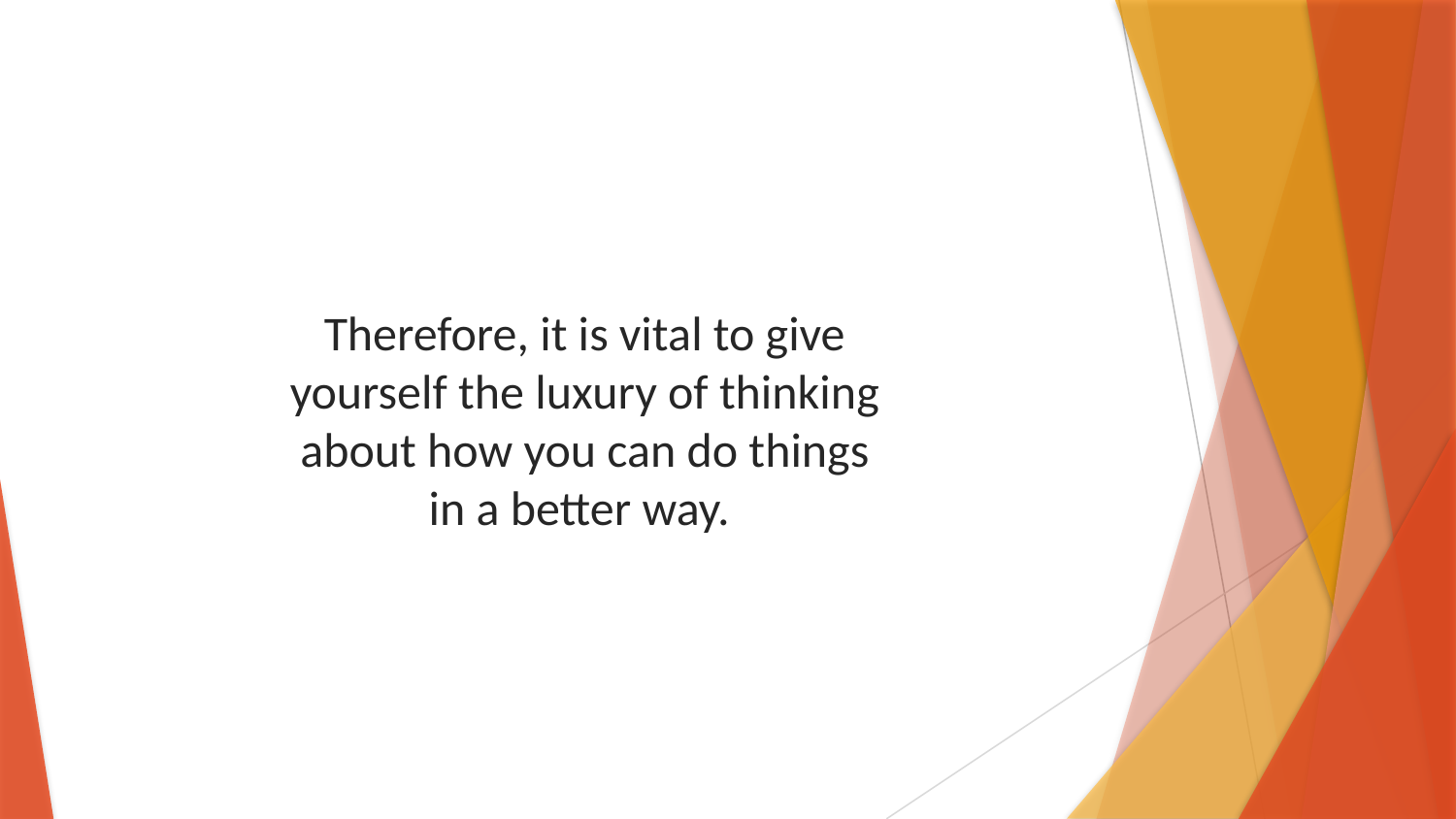

Therefore, it is vital to give yourself the luxury of thinking about how you can do things in a better way.